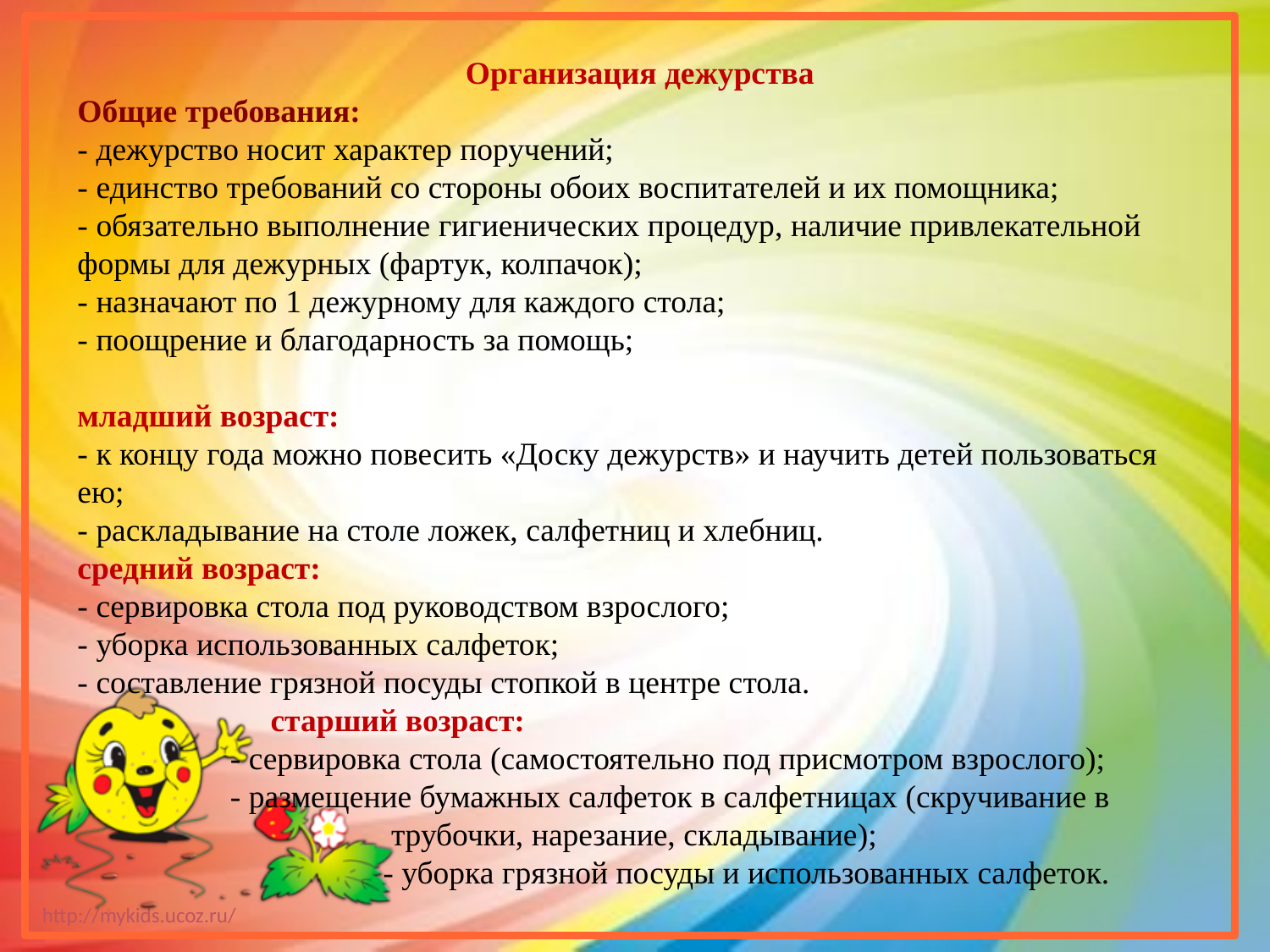

Организация дежурства
Общие требования:
- дежурство носит характер поручений;
- единство требований со стороны обоих воспитателей и их помощника;
- обязательно выполнение гигиенических процедур, наличие привлекательной формы для дежурных (фартук, колпачок);
- назначают по 1 дежурному для каждого стола;
- поощрение и благодарность за помощь;

младший возраст:
- к концу года можно повесить «Доску дежурств» и научить детей пользоваться ею;
- раскладывание на столе ложек, салфетниц и хлебниц.
средний возраст:
- сервировка стола под руководством взрослого;
- уборка использованных салфеток;
- составление грязной посуды стопкой в центре стола.
                        старший возраст:
                   - сервировка стола (самостоятельно под присмотром взрослого);
                   - размещение бумажных салфеток в салфетницах (скручивание в
                                       трубочки, нарезание, складывание);
                                      - уборка грязной посуды и использованных салфеток.